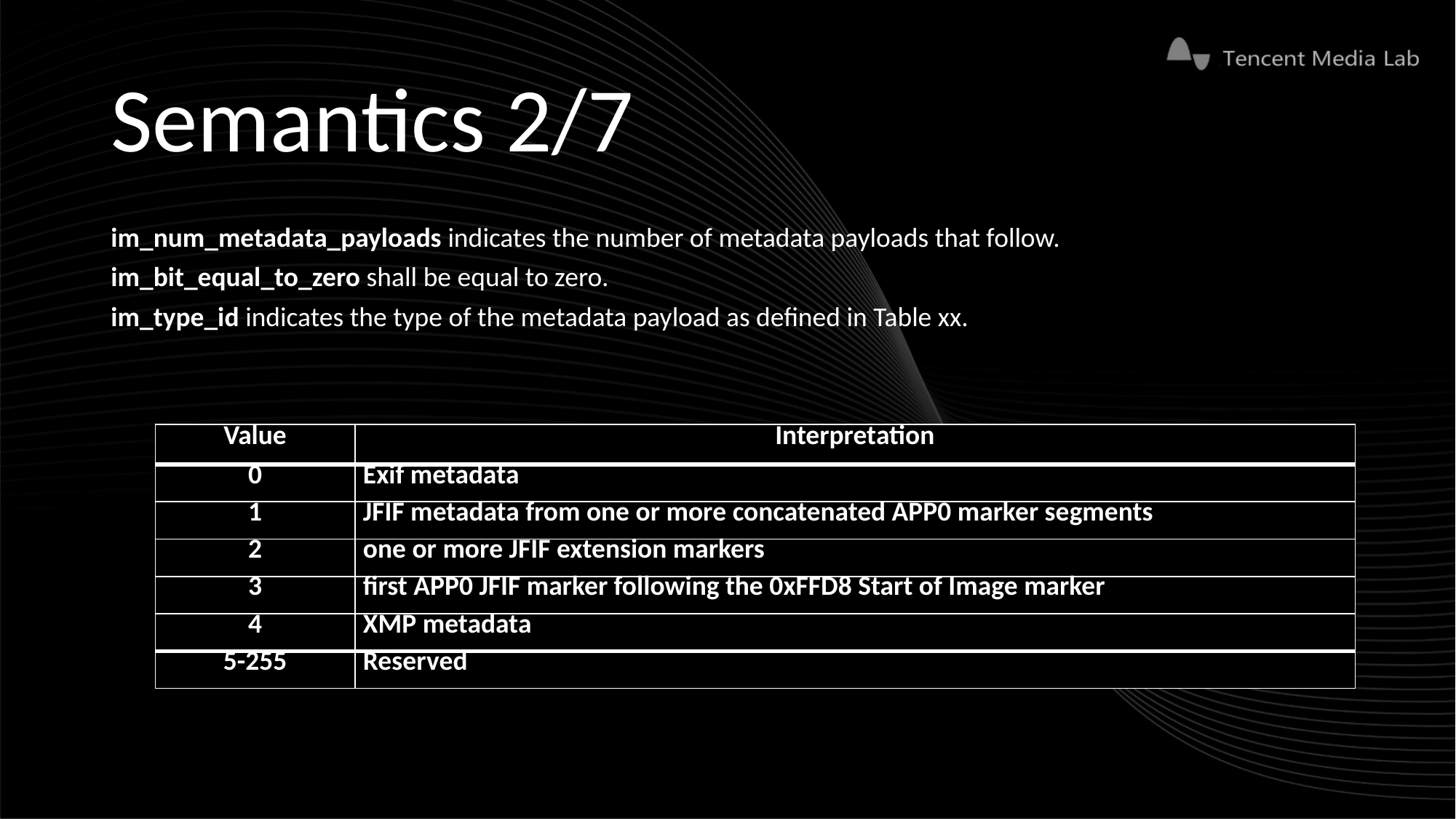

# Semantics 2/7
im_num_metadata_payloads indicates the number of metadata payloads that follow.
im_bit_equal_to_zero shall be equal to zero.
im_type_id indicates the type of the metadata payload as defined in Table xx.

| Value | Interpretation |
| --- | --- |
| 0 | Exif metadata |
| 1 | JFIF metadata from one or more concatenated APP0 marker segments |
| 2 | one or more JFIF extension markers |
| 3 | first APP0 JFIF marker following the 0xFFD8 Start of Image marker |
| 4 | XMP metadata |
| 5-255 | Reserved |